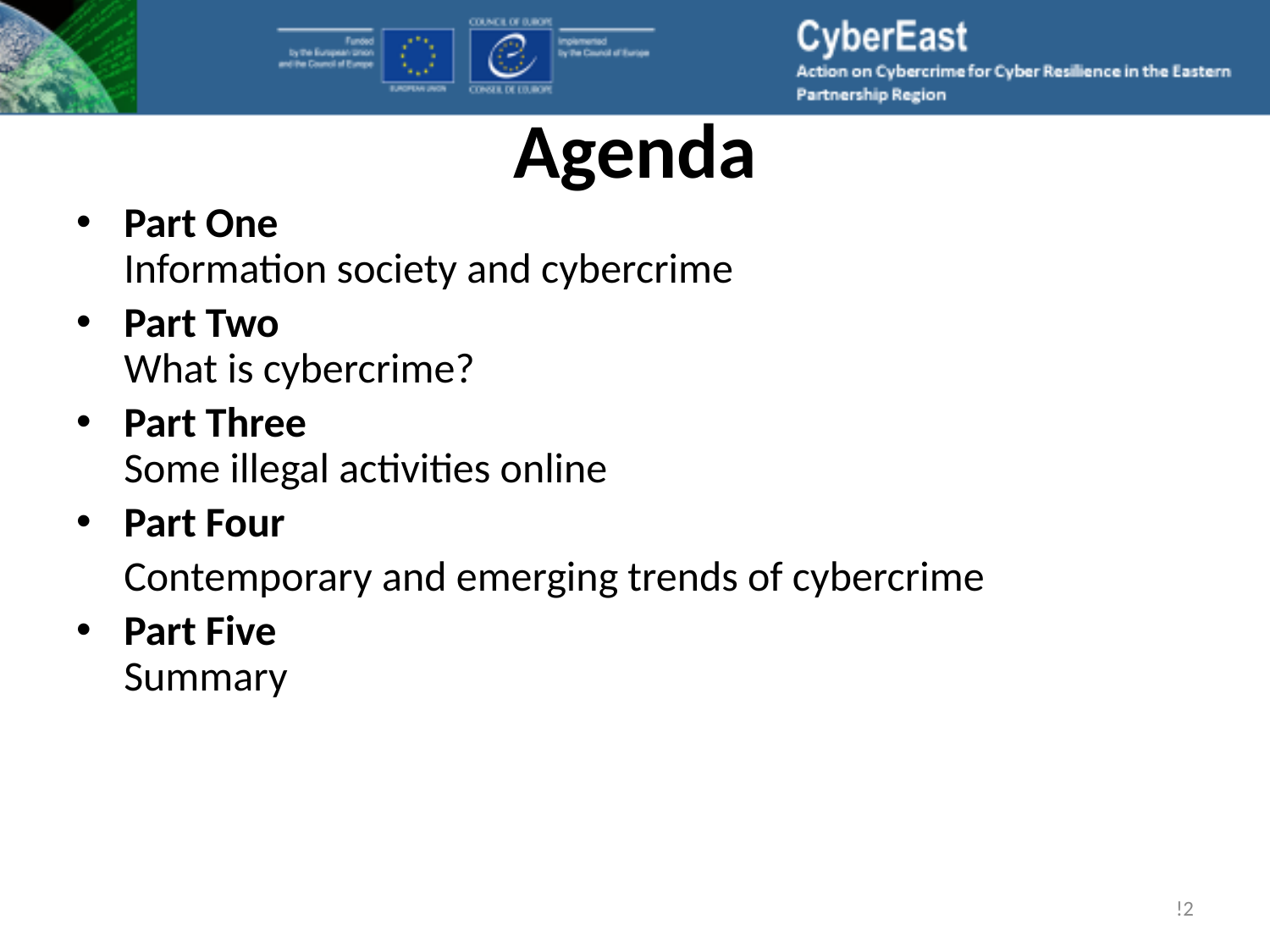

# Agenda
Part One
Information society and cybercrime
Part Two
What is cybercrime?
Part Three
Some illegal activities online
Part Four
     Contemporary and emerging trends of cybercrime
Part Five
Summary
!2